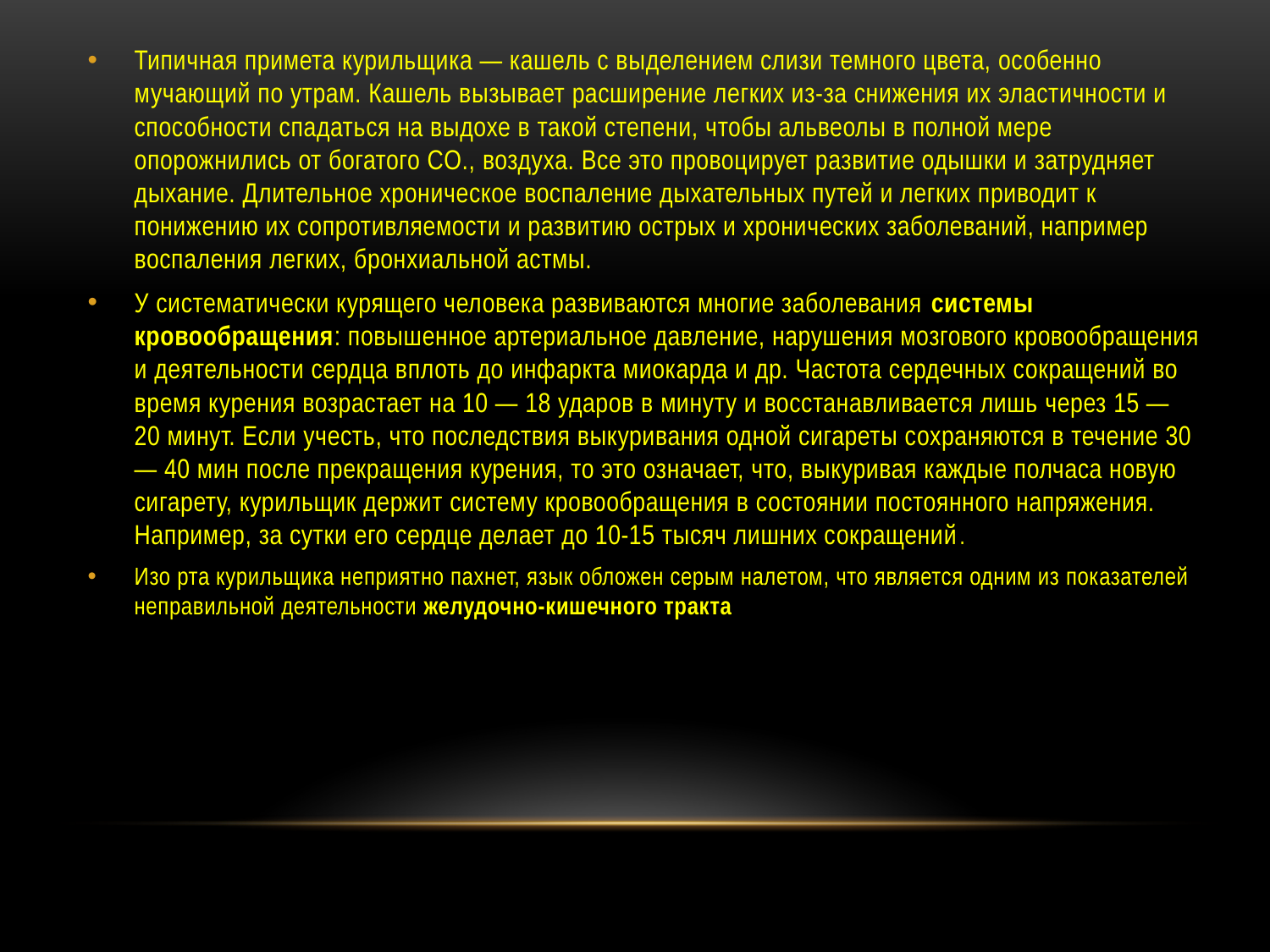

Типичная примета курильщика — кашель с выделением слизи темного цвета, особенно мучающий по утрам. Кашель вызывает расширение легких из-за снижения их эластичности и способности спадаться на выдохе в такой степени, чтобы альвеолы в полной мере опорожнились от богатого CO., воздуха. Все это провоцирует развитие одышки и затрудняет дыхание. Длительное хроническое воспаление дыхательных путей и легких приводит к понижению их сопротивляемости и развитию острых и хронических заболеваний, например воспаления легких, бронхиальной астмы.
У систематически курящего человека развиваются многие заболевания системы кровообращения: повышенное артериальное давление, нарушения мозгового кровообращения и деятельности сердца вплоть до инфаркта миокарда и др. Частота сердечных сокращений во время курения возрастает на 10 — 18 ударов в минуту и восстанавливается лишь через 15 — 20 минут. Если учесть, что последствия выкуривания одной сигареты сохраняются в течение 30 — 40 мин после прекращения курения, то это означает, что, выкуривая каждые полчаса новую сигарету, курильщик держит систему кровообращения в состоянии постоянного напряжения. Например, за сутки его сердце делает до 10-15 тысяч лишних сокращений.
Изо рта курильщика неприятно пахнет, язык обложен серым налетом, что является одним из показателей неправильной деятельности желудочно-кишечного тракта